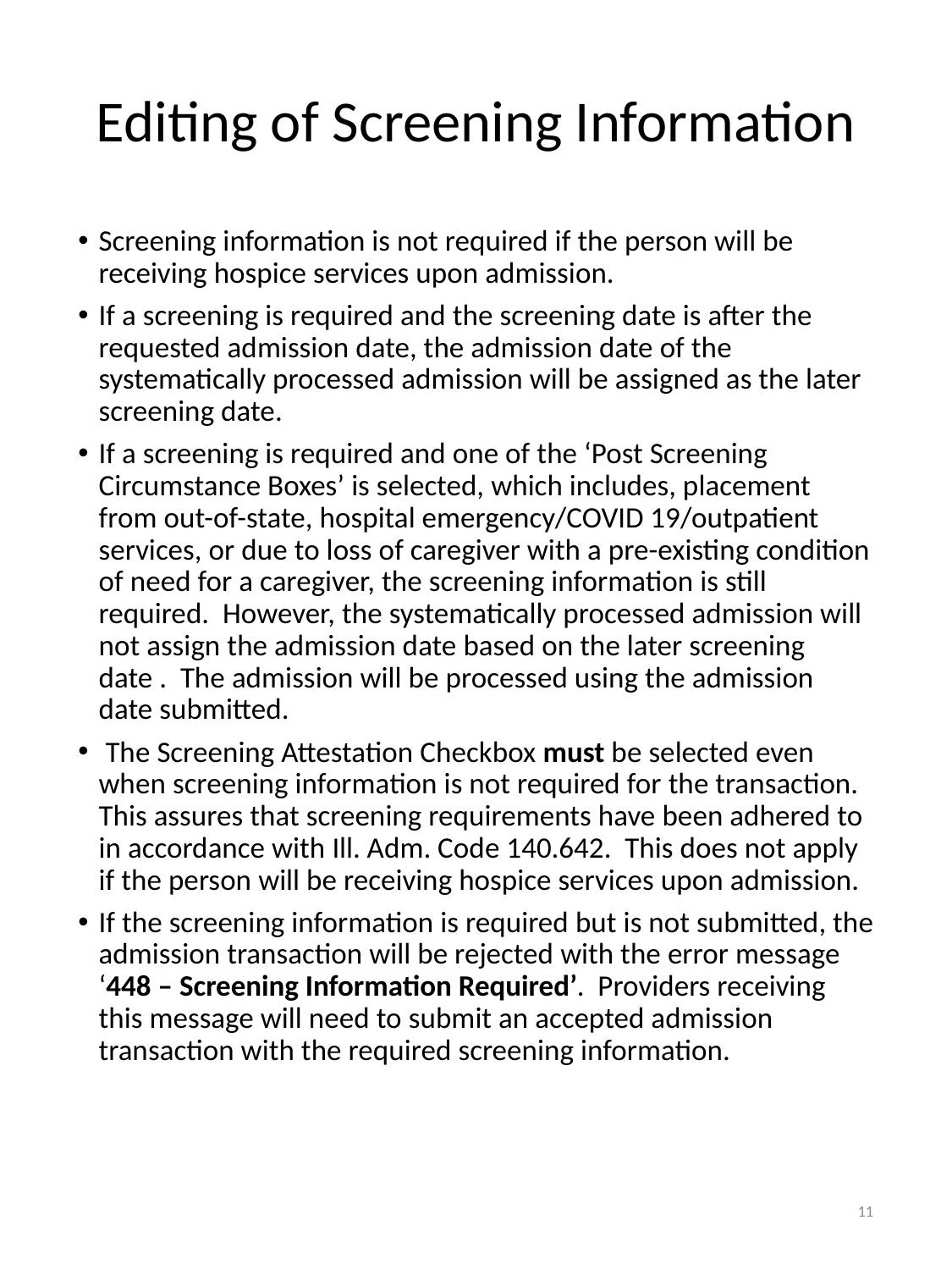

# Editing of Screening Information
Screening information is not required if the person will be receiving hospice services upon admission.
If a screening is required and the screening date is after the requested admission date, the admission date of the systematically processed admission will be assigned as the later screening date.
If a screening is required and one of the ‘Post Screening Circumstance Boxes’ is selected, which includes, placement from out-of-state, hospital emergency/COVID 19/outpatient services, or due to loss of caregiver with a pre-existing condition of need for a caregiver, the screening information is still required.  However, the systematically processed admission will not assign the admission date based on the later screening date .  The admission will be processed using the admission date submitted.
 The Screening Attestation Checkbox must be selected even when screening information is not required for the transaction.  This assures that screening requirements have been adhered to in accordance with Ill. Adm. Code 140.642.  This does not apply if the person will be receiving hospice services upon admission.
If the screening information is required but is not submitted, the admission transaction will be rejected with the error message ‘448 – Screening Information Required’.  Providers receiving this message will need to submit an accepted admission transaction with the required screening information.

11